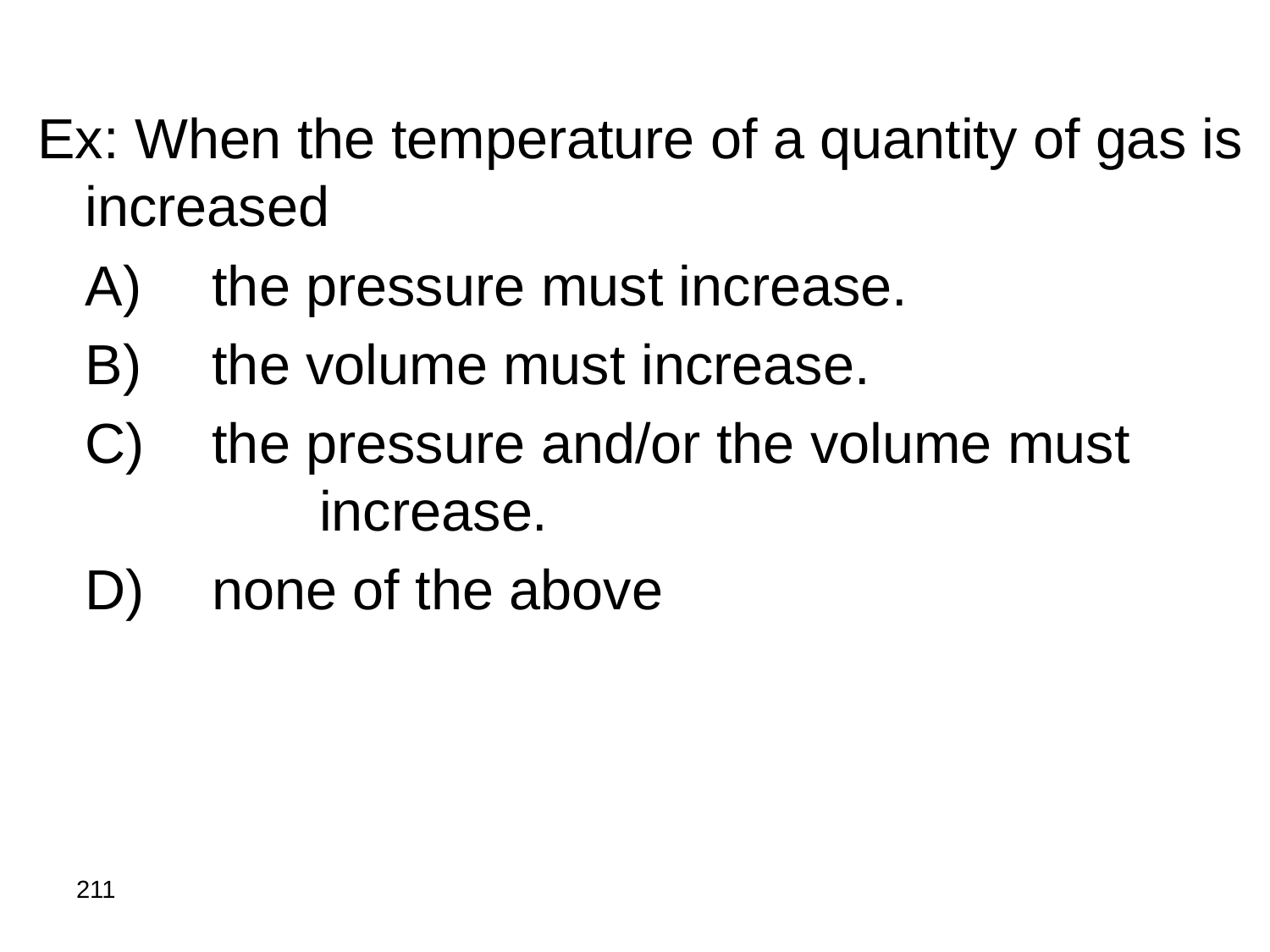

Ex: When the temperature of a quantity of gas is increased
	A)	the pressure must increase.
	B)	the volume must increase.
	C)	the pressure and/or the volume must 	                   increase.
	D)	none of the above
211